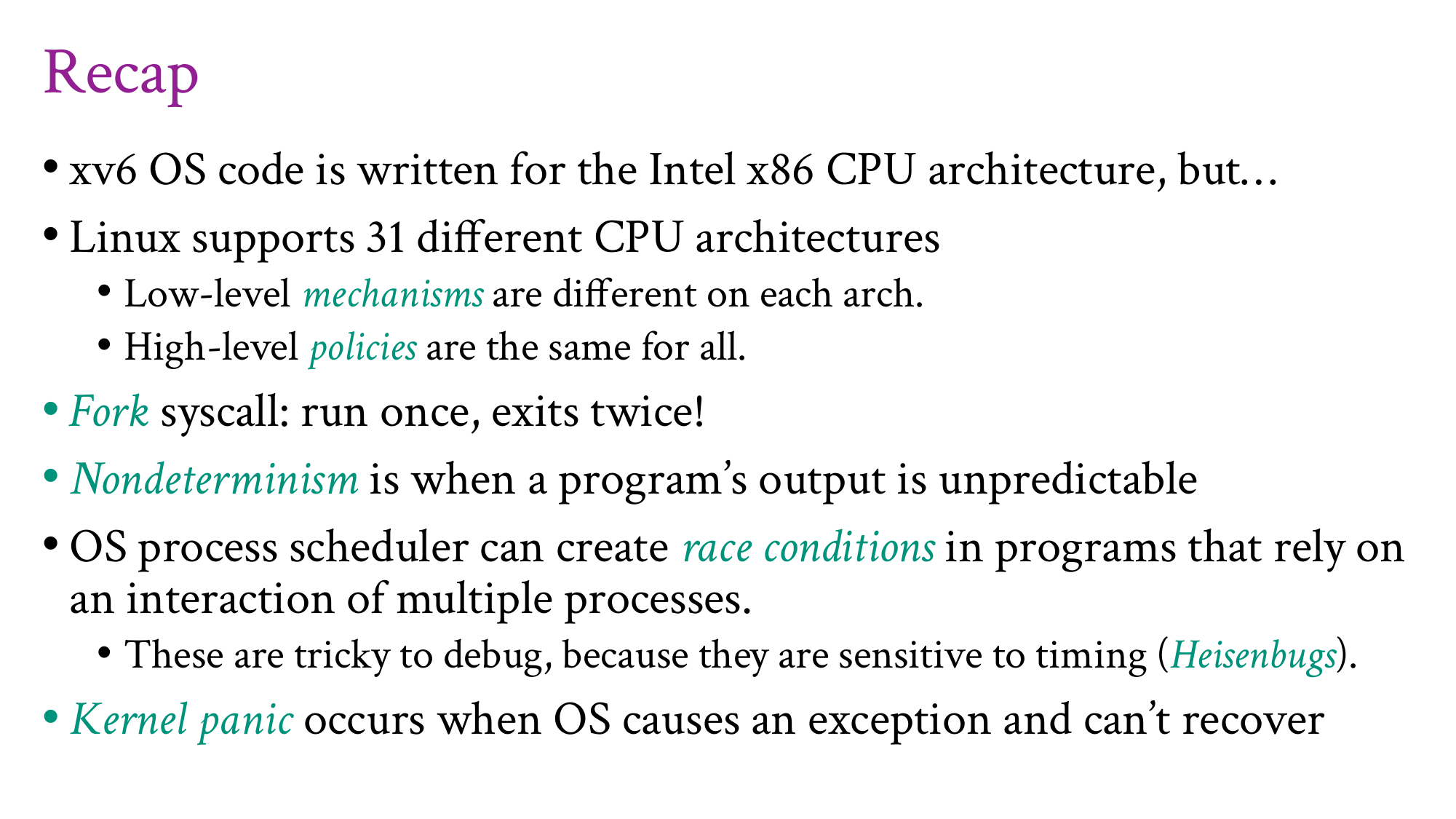

# Recap
xv6 OS code is written for the Intel x86 CPU architecture, but…
Linux supports 31 different CPU architectures
Low-level mechanisms are different on each arch.
High-level policies are the same for all.
Fork syscall: run once, exits twice!
Nondeterminism is when a program’s output is unpredictable
OS process scheduler can create race conditions in programs that rely on an interaction of multiple processes.
These are tricky to debug, because they are sensitive to timing (Heisenbugs).
Kernel panic occurs when OS causes an exception and can’t recover